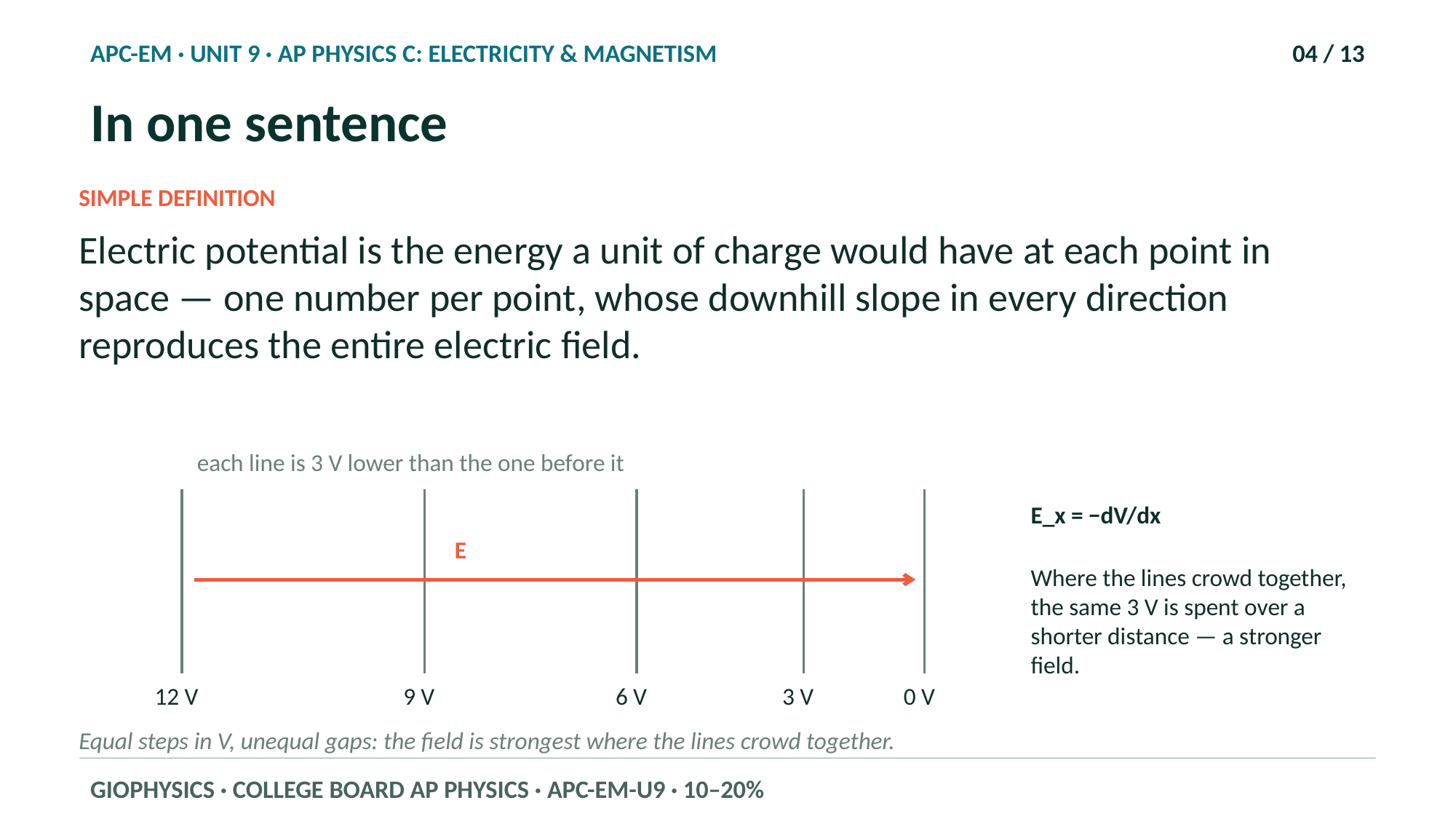

APC-EM · UNIT 9 · AP PHYSICS C: ELECTRICITY & MAGNETISM
04 / 13
In one sentence
SIMPLE DEFINITION
Electric potential is the energy a unit of charge would have at each point in space — one number per point, whose downhill slope in every direction reproduces the entire electric field.
each line is 3 V lower than the one before it
E_x = −dV/dx
E
Where the lines crowd together, the same 3 V is spent over a shorter distance — a stronger field.
12 V
9 V
6 V
3 V
0 V
Equal steps in V, unequal gaps: the field is strongest where the lines crowd together.

GIOPHYSICS · COLLEGE BOARD AP PHYSICS · APC-EM-U9 · 10–20%